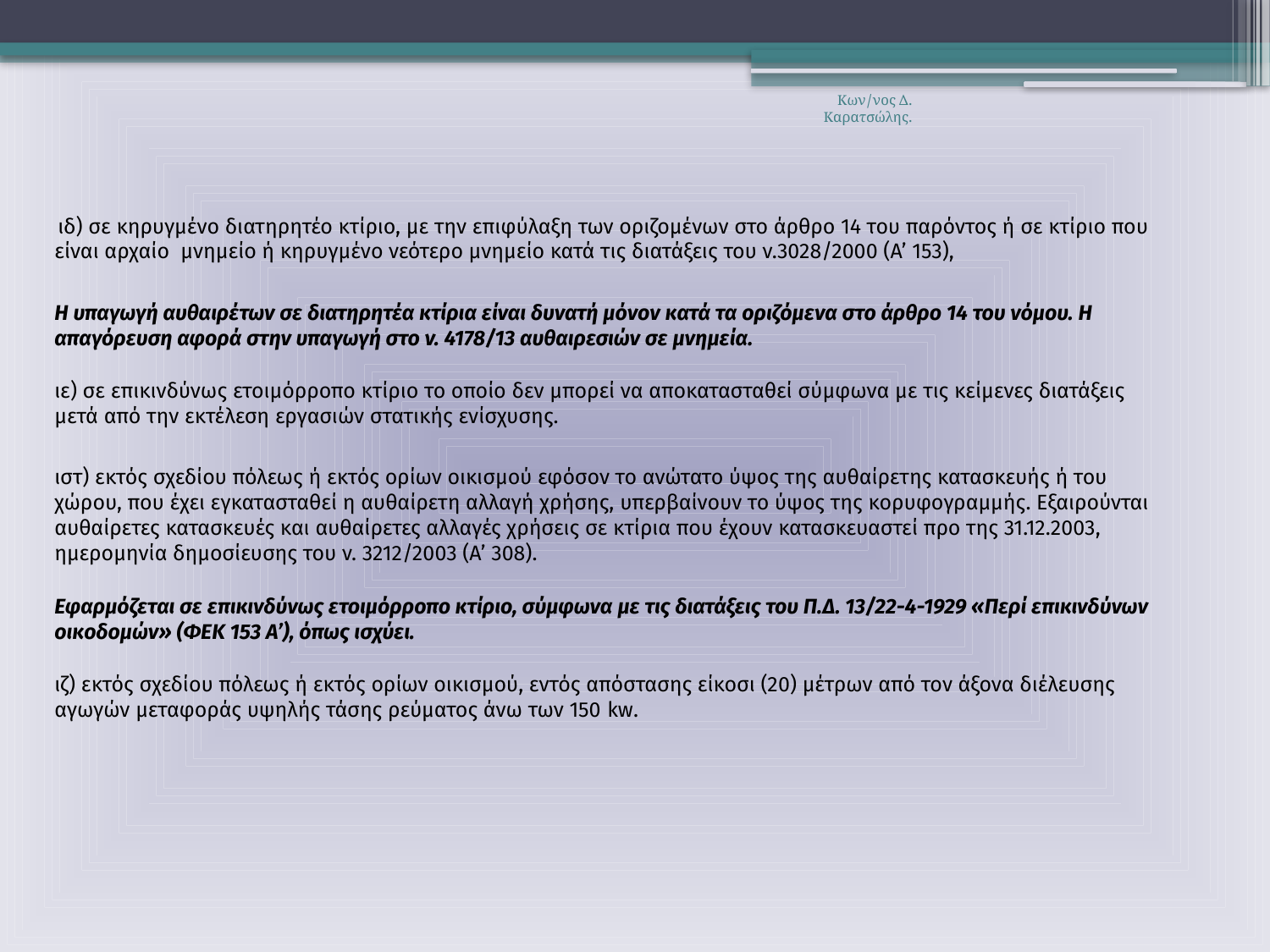

Κων/νος Δ. Καρατσώλης.
 ιδ) σε κηρυγμένο διατηρητέο κτίριο, με την επιφύλαξη των οριζομένων στο άρθρο 14 του παρόντος ή σε κτίριο που είναι αρχαίο  μνημείο ή κηρυγμένο νεότερο μνημείο κατά τις διατάξεις του ν.3028/2000 (Α’ 153),

Η υπαγωγή αυθαιρέτων σε διατηρητέα κτίρια είναι δυνατή μόνον κατά τα οριζόμενα στο άρθρο 14 του νόμου. Η απαγόρευση αφορά στην υπαγωγή στο ν. 4178/13 αυθαιρεσιών σε μνημεία.

ιε) σε επικινδύνως ετοιμόρροπο κτίριο το οποίο δεν μπορεί να αποκατασταθεί σύμφωνα με τις κείμενες διατάξεις μετά από την εκτέλεση εργασιών στατικής ενίσχυσης.

ιστ) εκτός σχεδίου πόλεως ή εκτός ορίων οικισμού εφόσον το ανώτατο ύψος της αυθαίρετης κατασκευής ή του χώρου, που έχει εγκατασταθεί η αυθαίρετη αλλαγή χρήσης, υπερβαίνουν το ύψος της κορυφογραμμής. Εξαιρούνται αυθαίρετες κατασκευές και αυθαίρετες αλλαγές χρήσεις σε κτίρια που έχουν κατασκευαστεί προ της 31.12.2003, ημερομηνία δημοσίευσης του ν. 3212/2003 (Α’ 308).

Εφαρμόζεται σε επικινδύνως ετοιμόρροπο κτίριο, σύμφωνα με τις διατάξεις του Π.Δ. 13/22-4-1929 «Περί επικινδύνων οικοδομών» (ΦΕΚ 153 Α’), όπως ισχύει.

ιζ) εκτός σχεδίου πόλεως ή εκτός ορίων οικισμού, εντός απόστασης είκοσι (20) μέτρων από τον άξονα διέλευσης αγωγών μεταφοράς υψηλής τάσης ρεύματος άνω των 150 kw.